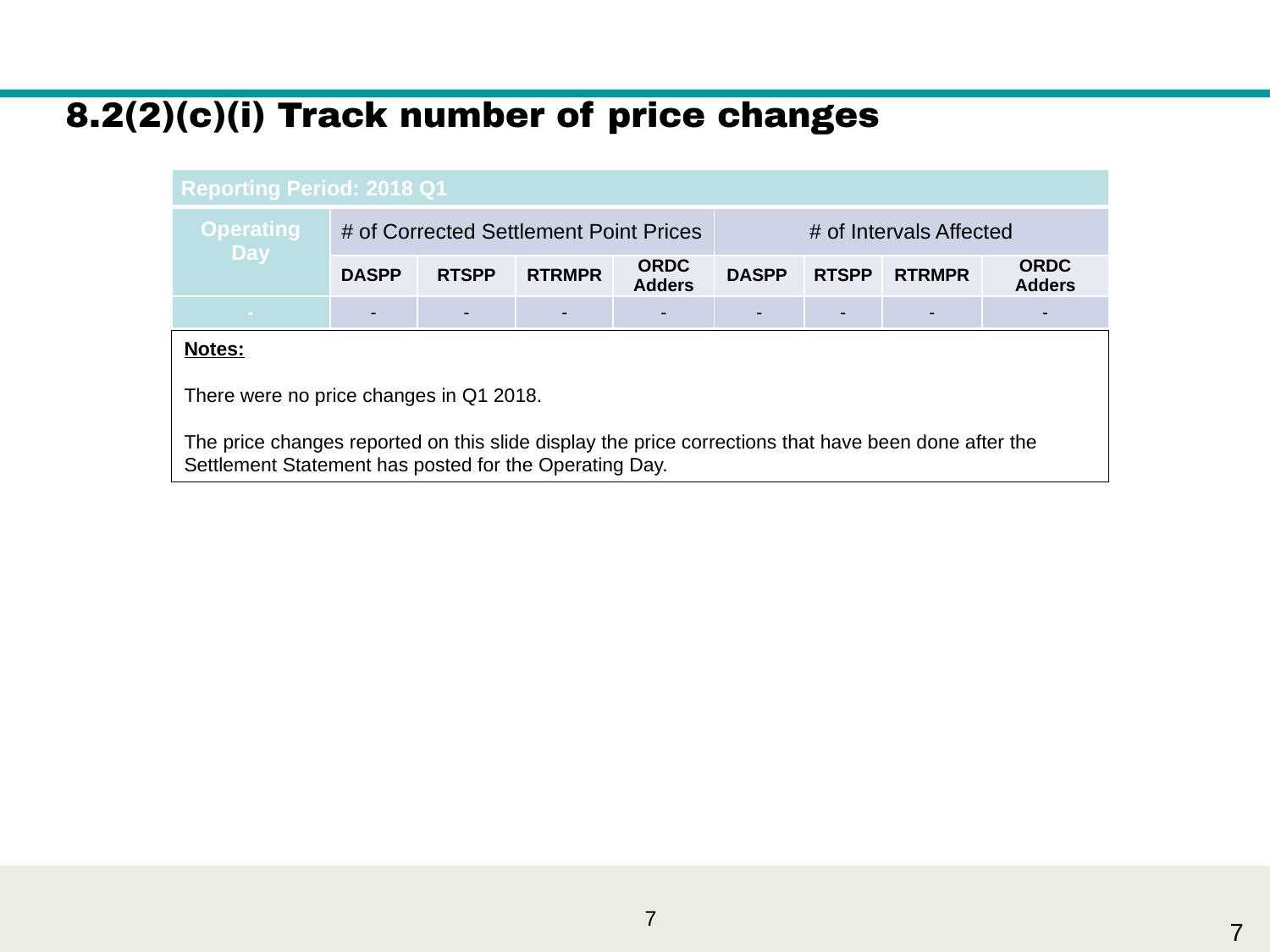

# 8.2(2)(c)(i) Track number of price changes
| Reporting Period: 2018 Q1 |  |  |  |  |  |  |  |  |
| --- | --- | --- | --- | --- | --- | --- | --- | --- |
| Operating Day | # of Corrected Settlement Point Prices |  |  |  | # of Intervals Affected |  |  |  |
|  | DASPP | RTSPP | RTRMPR | ORDC Adders | DASPP | RTSPP | RTRMPR | ORDC Adders |
| - | - | - | - | - | - | - | - | - |
Notes:

There were no price changes in Q1 2018.

The price changes reported on this slide display the price corrections that have been done after the Settlement Statement has posted for the Operating Day.
7